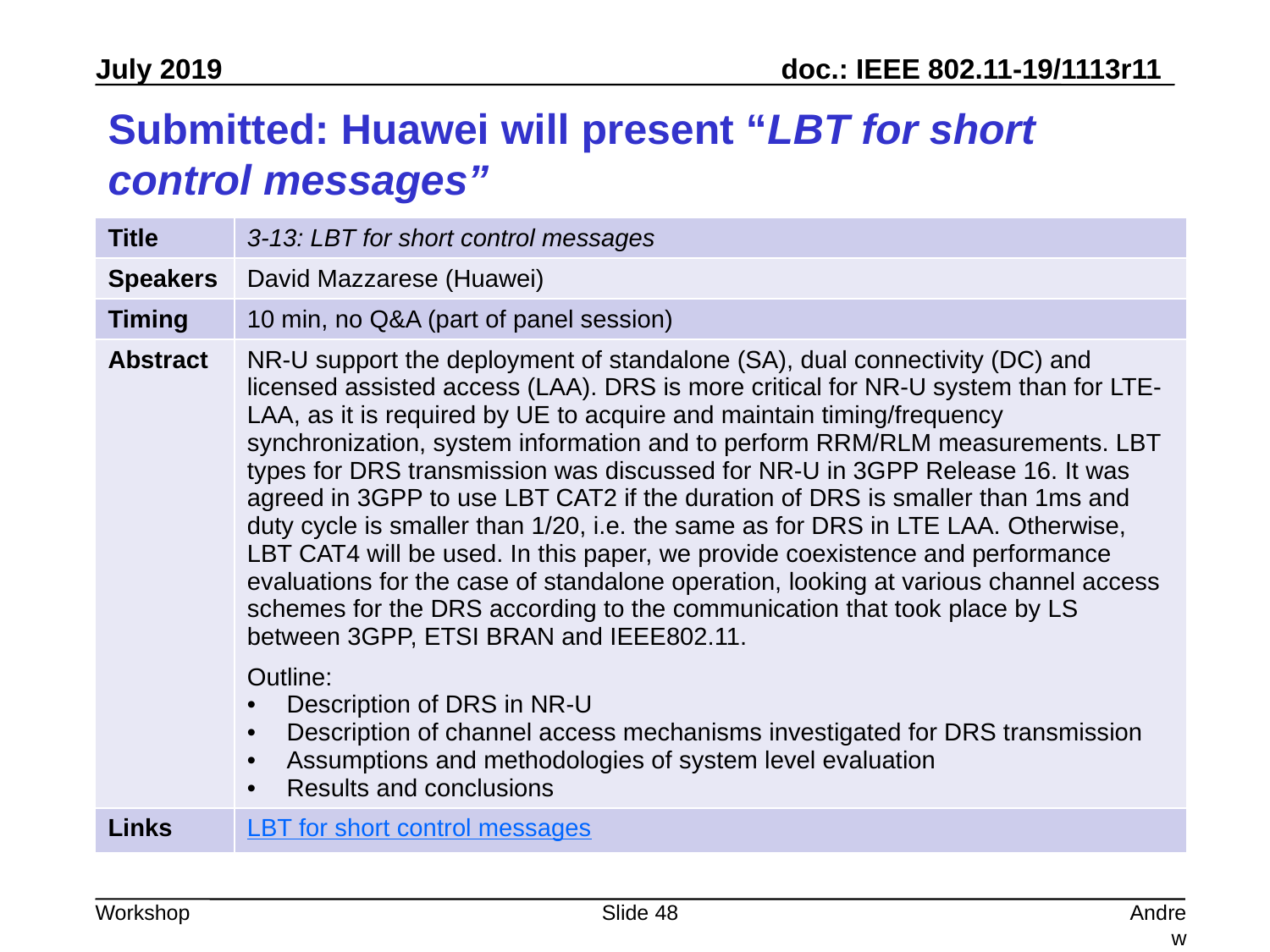

# Submitted: Huawei will present “LBT for short control messages”
| Title | 3-13: LBT for short control messages |
| --- | --- |
| Speakers | David Mazzarese (Huawei) |
| Timing | 10 min, no Q&A (part of panel session) |
| Abstract | NR-U support the deployment of standalone (SA), dual connectivity (DC) and licensed assisted access (LAA). DRS is more critical for NR-U system than for LTE-LAA, as it is required by UE to acquire and maintain timing/frequency synchronization, system information and to perform RRM/RLM measurements. LBT types for DRS transmission was discussed for NR-U in 3GPP Release 16. It was agreed in 3GPP to use LBT CAT2 if the duration of DRS is smaller than 1ms and duty cycle is smaller than 1/20, i.e. the same as for DRS in LTE LAA. Otherwise, LBT CAT4 will be used. In this paper, we provide coexistence and performance evaluations for the case of standalone operation, looking at various channel access schemes for the DRS according to the communication that took place by LS between 3GPP, ETSI BRAN and IEEE802.11. Outline: Description of DRS in NR-U Description of channel access mechanisms investigated for DRS transmission Assumptions and methodologies of system level evaluation Results and conclusions |
| Links | LBT for short control messages |
Slide 48
Andrew Myles, Cisco